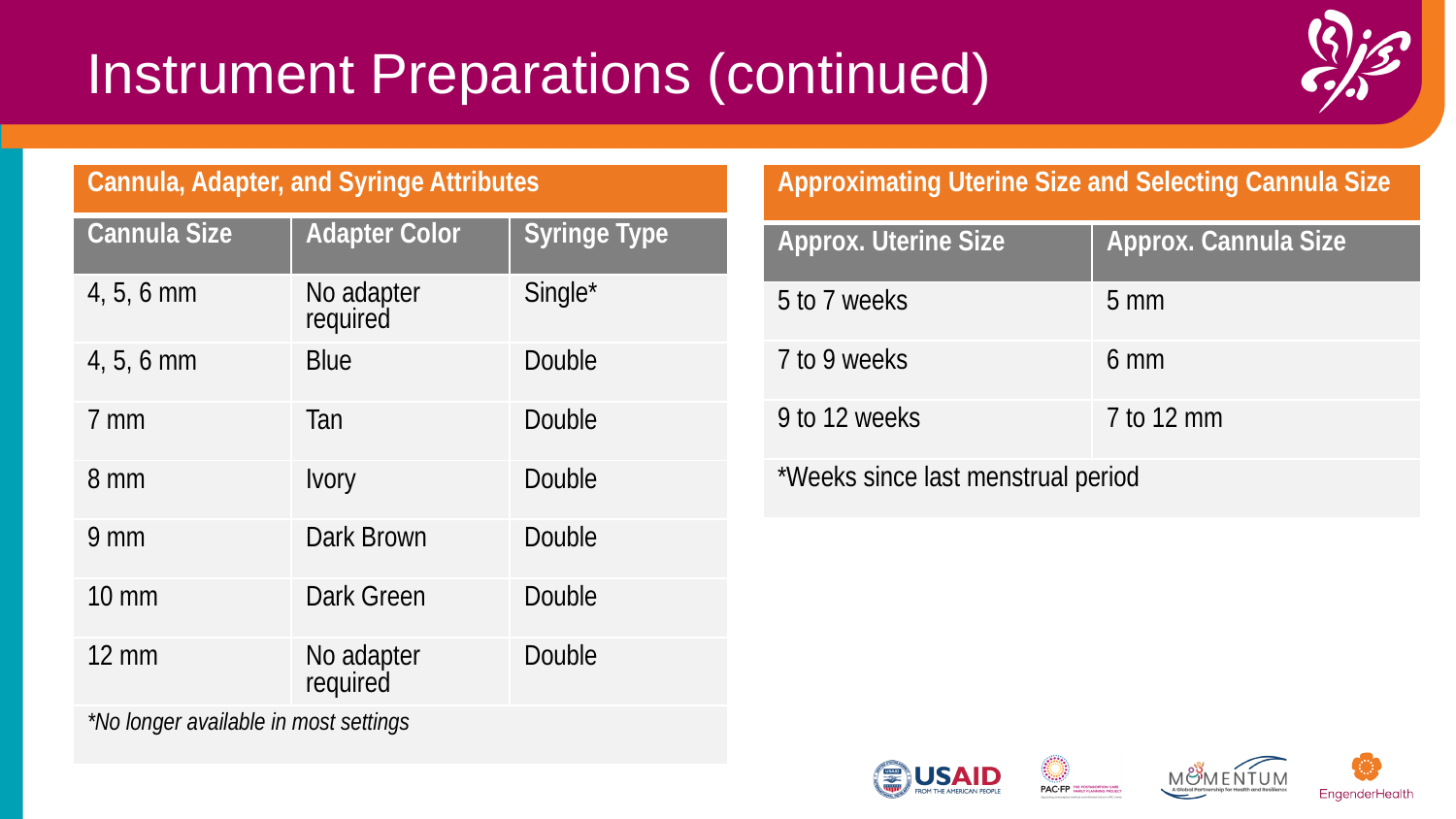

Instrument Preparations (continued)
| Cannula, Adapter, and Syringe Attributes |  |  |
| --- | --- | --- |
| Cannula Size | Adapter Color | Syringe Type |
| 4, 5, 6 mm | No adapter required | Single\* |
| 4, 5, 6 mm | Blue | Double |
| 7 mm | Tan | Double |
| 8 mm | Ivory | Double |
| 9 mm | Dark Brown | Double |
| 10 mm | Dark Green | Double |
| 12 mm | No adapter required | Double |
| \*No longer available in most settings |  |  |
| Approximating Uterine Size and Selecting Cannula Size |  |
| --- | --- |
| Approx. Uterine Size | Approx. Cannula Size |
| 5 to 7 weeks | 5 mm |
| 7 to 9 weeks | 6 mm |
| 9 to 12 weeks | 7 to 12 mm |
| \*Weeks since last menstrual period |  |